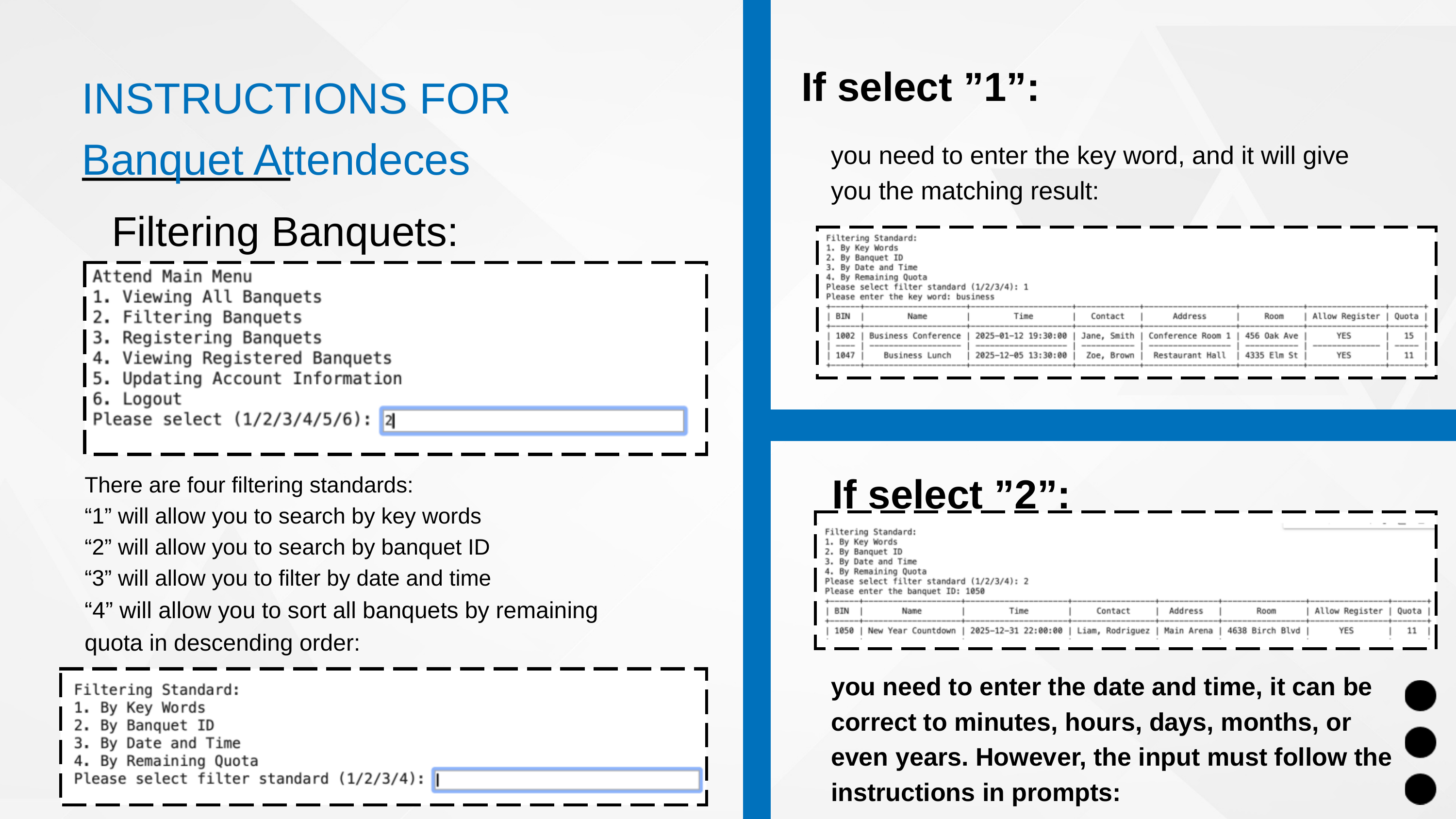

If select ”1”:
INSTRUCTIONS FOR
Banquet Attendeces

you need to enter the key word, and it will give you the matching result:

Filtering Banquets:

If select ”2”:
There are four filtering standards:
“1” will allow you to search by key words
“2” will allow you to search by banquet ID
“3” will allow you to filter by date and time
“4” will allow you to sort all banquets by remaining quota in descending order:

you need to enter the date and time, it can be correct to minutes, hours, days, months, or even years. However, the input must follow the instructions in prompts: